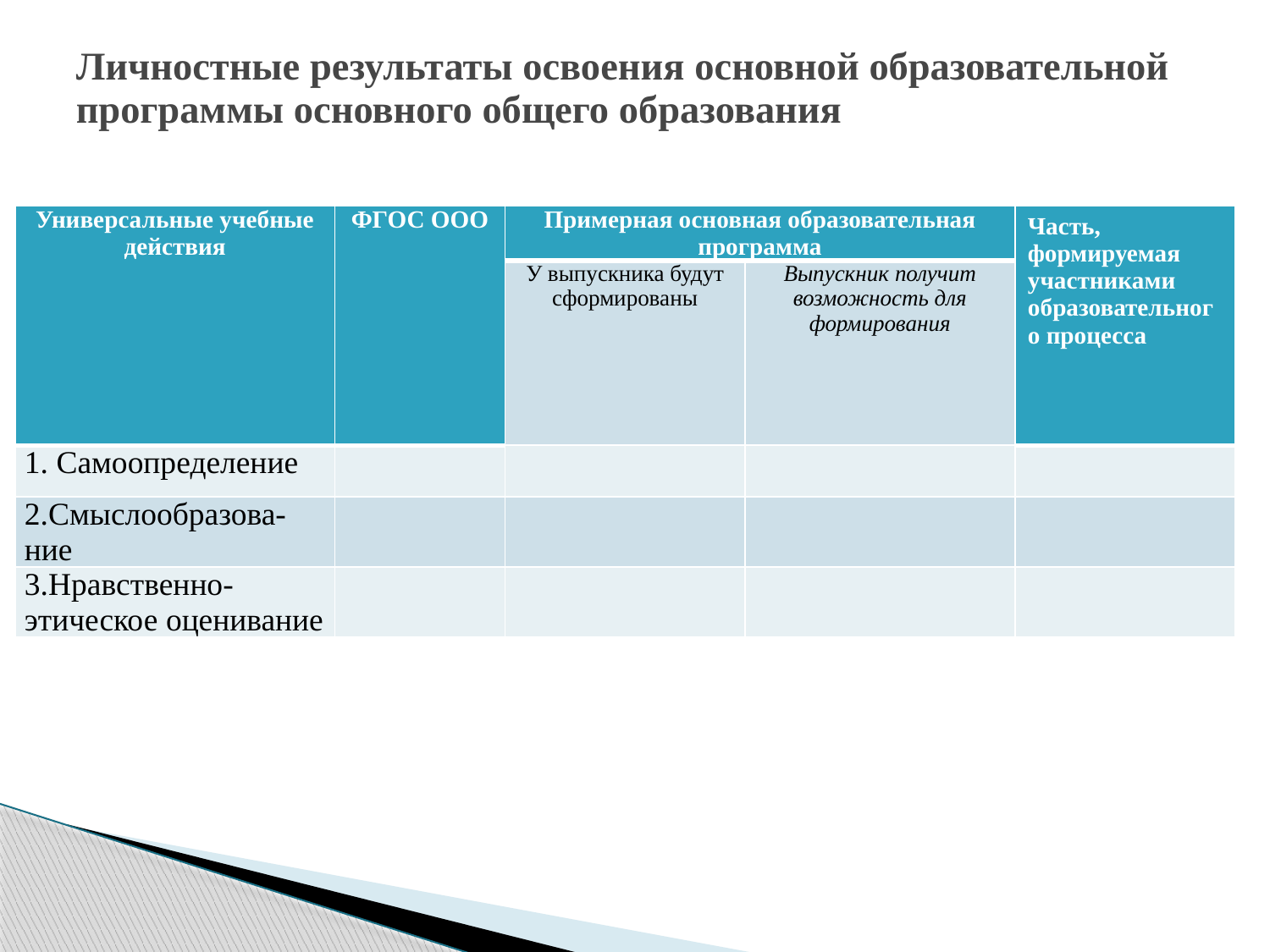

# Личностные результаты освоения основной образовательной программы основного общего образования
| Универсальные учебные действия | ФГОС ООО | Примерная основная образовательная программа |  | Часть, формируемая участниками образовательного процесса |
| --- | --- | --- | --- | --- |
|  |  | У выпускника будут сформированы | Выпускник получит возможность для формирования |  |
| 1. Самоопределение |  |  |  |  |
| 2.Смыслообразова-ние |  |  |  |  |
| 3.Нравственно-этическое оценивание |  |  |  |  |